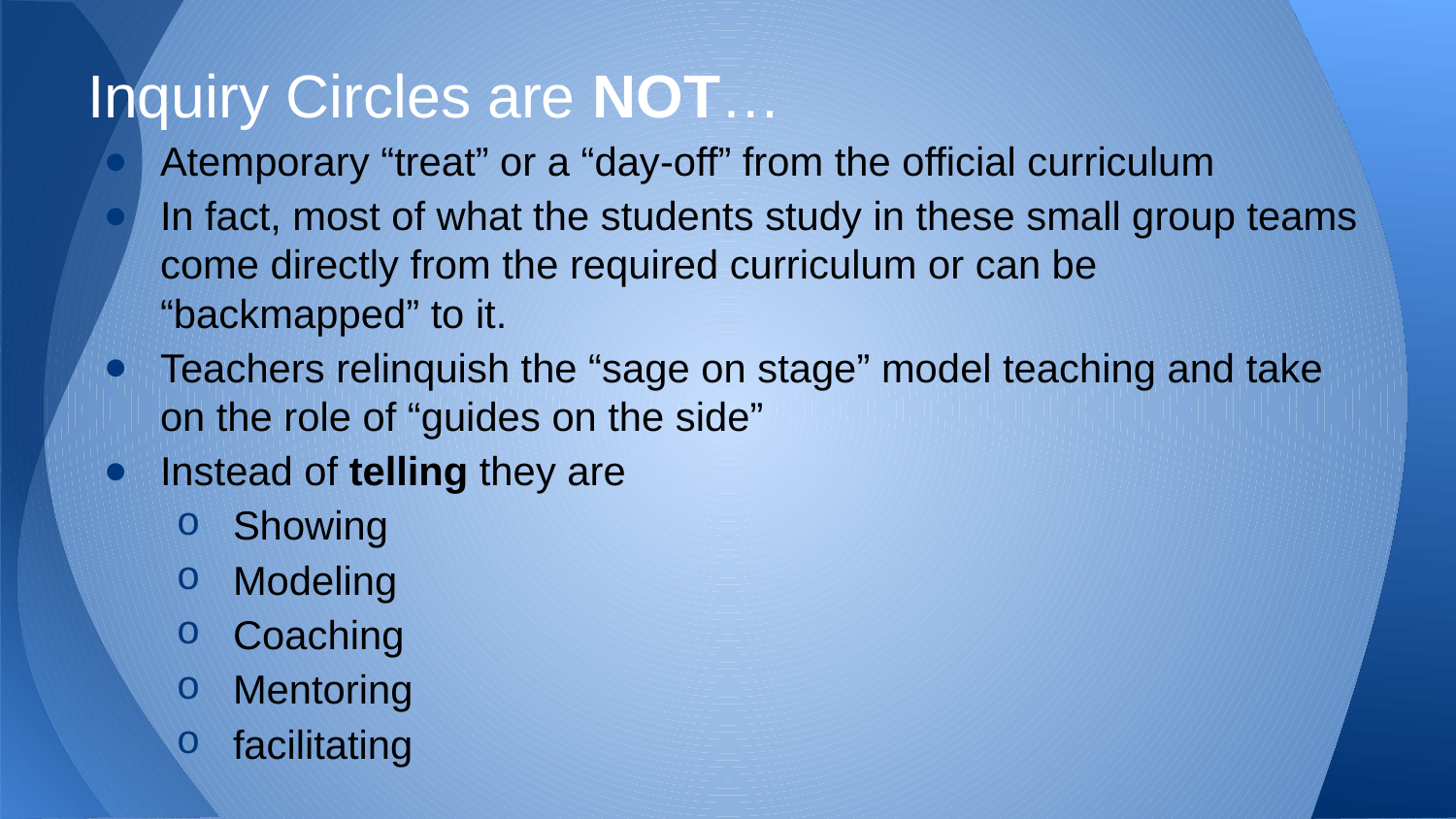

Inquiry Circles are NOT…
Atemporary “treat” or a “day-off” from the official curriculum
In fact, most of what the students study in these small group teams come directly from the required curriculum or can be “backmapped” to it.
Teachers relinquish the “sage on stage” model teaching and take on the role of “guides on the side”
Instead of telling they are
Showing
Modeling
Coaching
Mentoring
facilitating